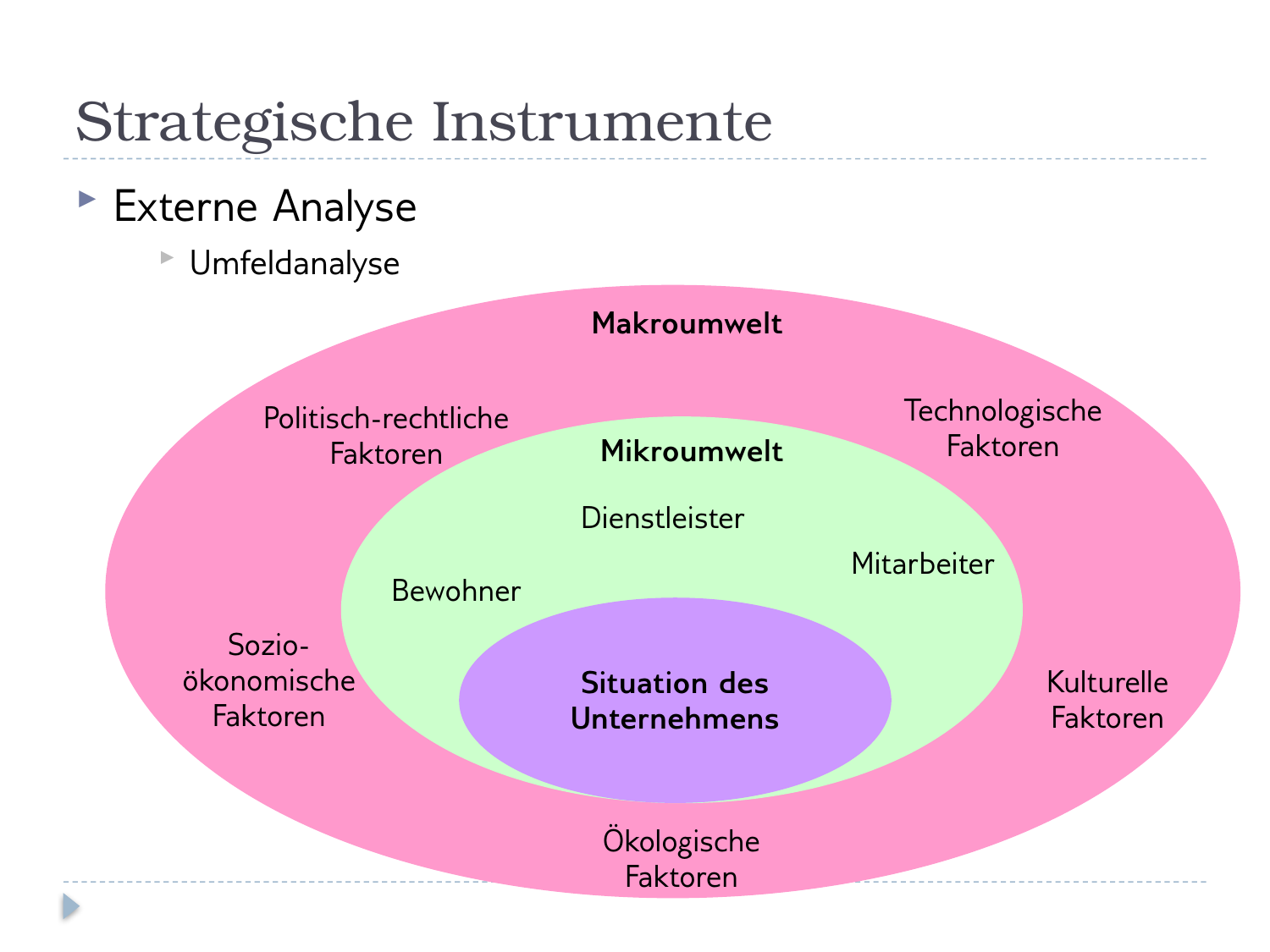

Strategische Instrumente
Externe Analyse
Umfeldanalyse

Makroumwelt
Technologische
Faktoren
Politisch-rechtliche
Faktoren

Mikroumwelt
Dienstleister
Mitarbeiter
Bewohner
Situation des
Unternehmens
Sozio-
ökonomische
Faktoren
Kulturelle
Faktoren
Ökologische
Faktoren